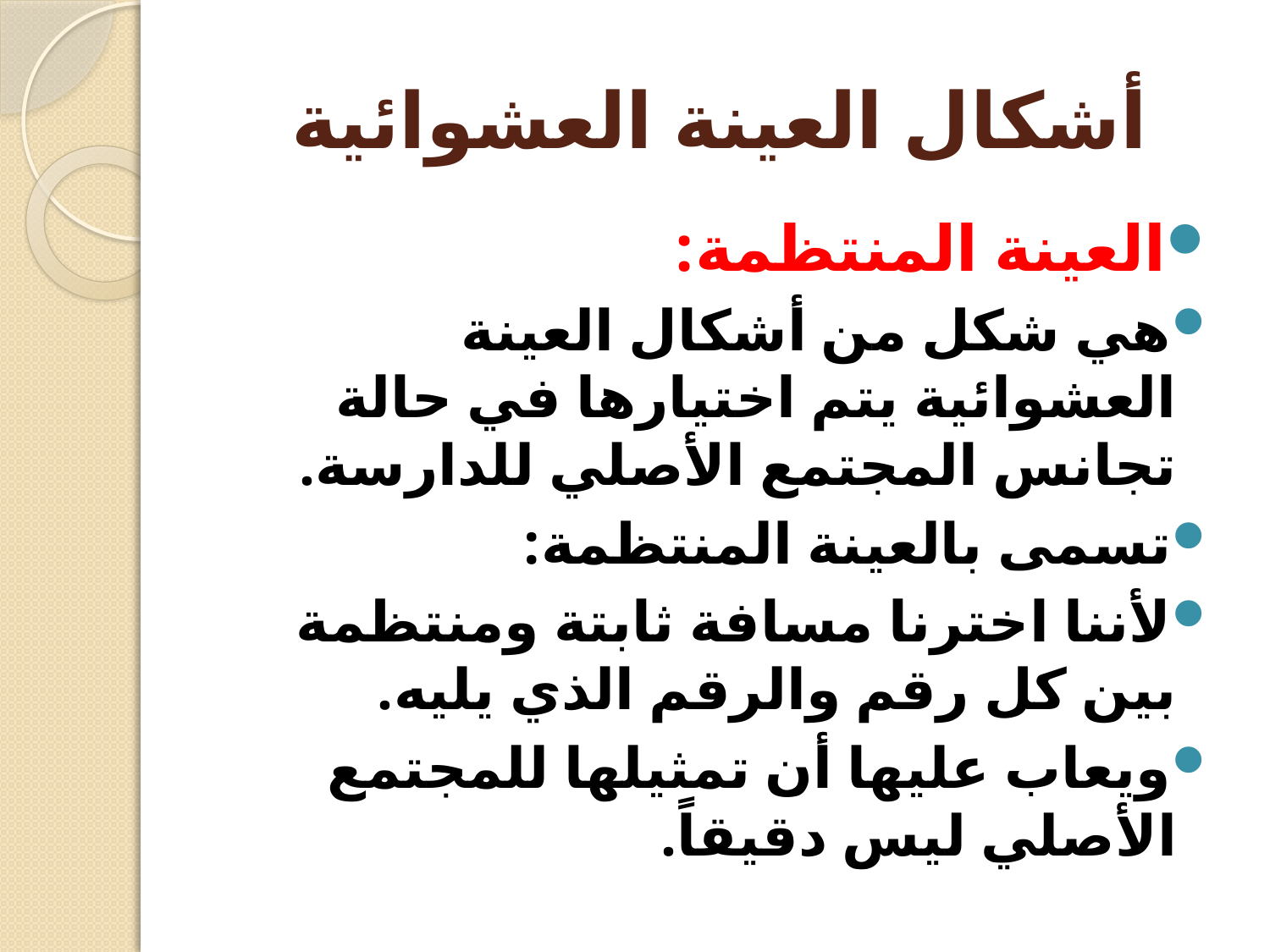

# أشكال العينة العشوائية
العينة المنتظمة:
هي شكل من أشكال العينة العشوائية يتم اختيارها في حالة تجانس المجتمع الأصلي للدارسة.
تسمى بالعينة المنتظمة:
لأننا اخترنا مسافة ثابتة ومنتظمة بين كل رقم والرقم الذي يليه.
ويعاب عليها أن تمثيلها للمجتمع الأصلي ليس دقيقاً.